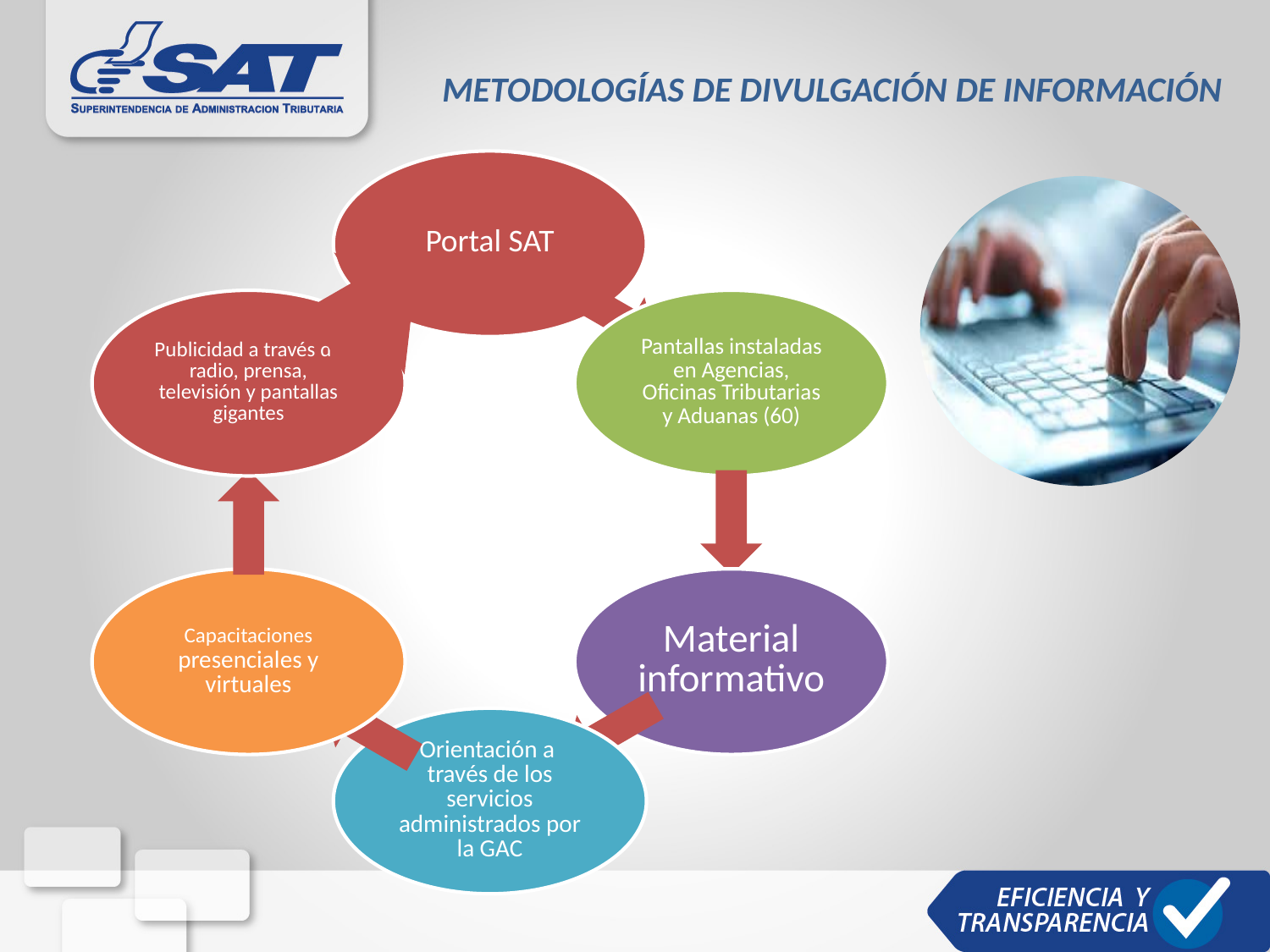

METODOLOGÍAS DE DIVULGACIÓN DE INFORMACIÓN
Portal SAT
Pantallas instaladas en Agencias, Oficinas Tributarias y Aduanas (60)
Material informativo
Orientación a  través de los servicios administrados por la GAC
Publicidad a través de radio, prensa, televisión y pantallas gigantes